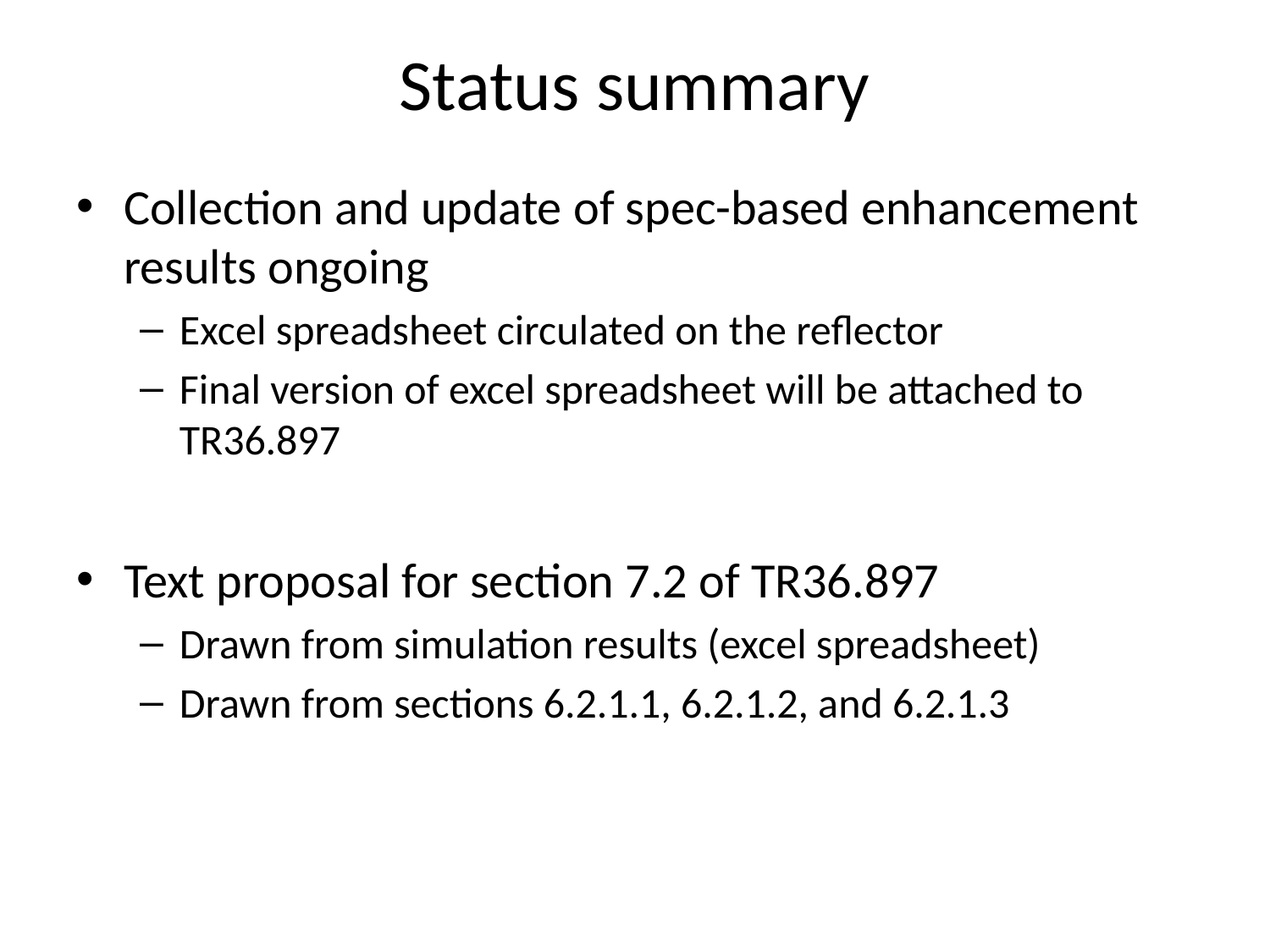

# Status summary
Collection and update of spec-based enhancement results ongoing
Excel spreadsheet circulated on the reflector
Final version of excel spreadsheet will be attached to TR36.897

Text proposal for section 7.2 of TR36.897
Drawn from simulation results (excel spreadsheet)
Drawn from sections 6.2.1.1, 6.2.1.2, and 6.2.1.3